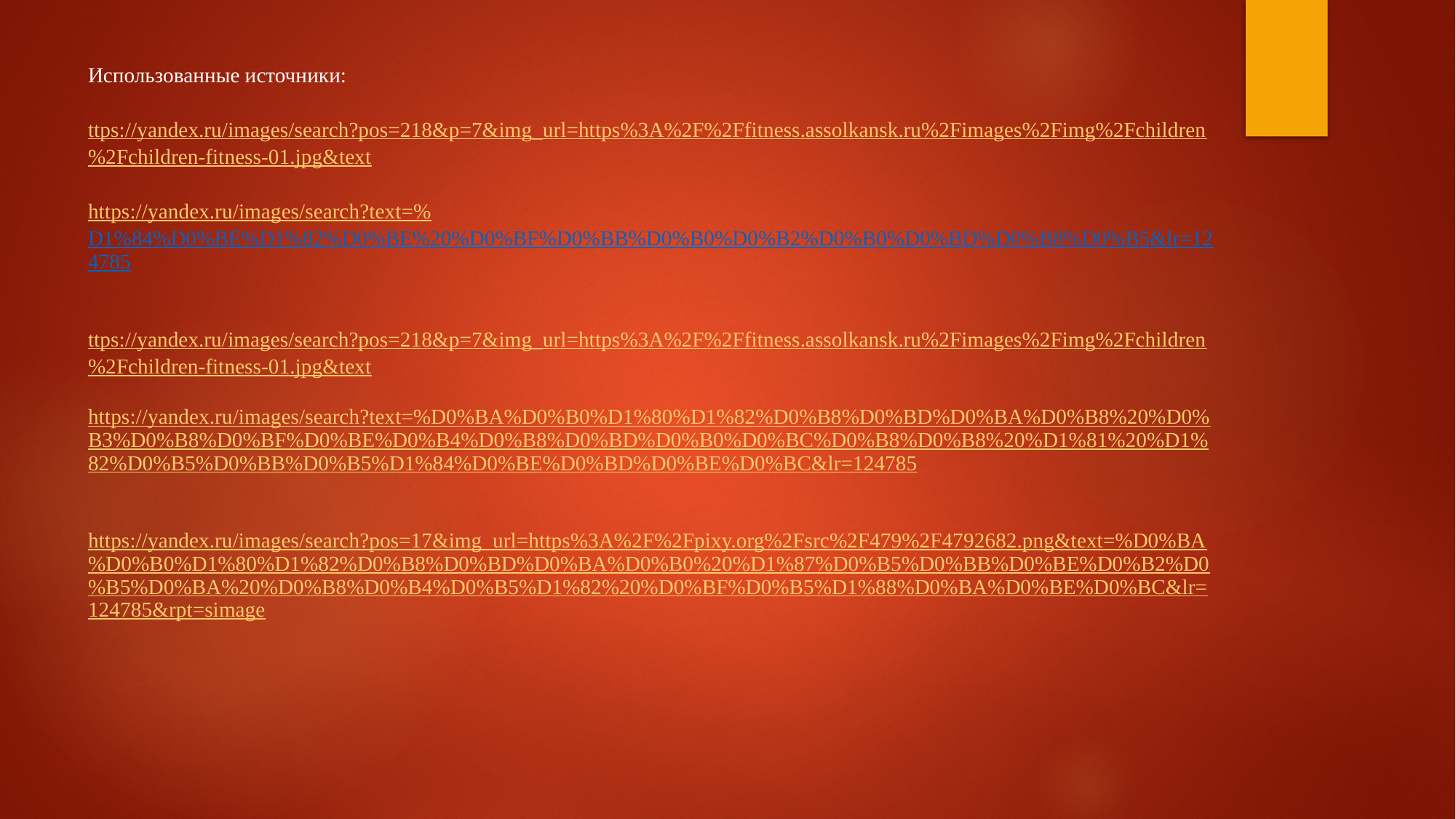

# Использованные источники: ttps://yandex.ru/images/search?pos=218&p=7&img_url=https%3A%2F%2Ffitness.assolkansk.ru%2Fimages%2Fimg%2Fchildren%2Fchildren-fitness-01.jpg&text https://yandex.ru/images/search?text=%D1%84%D0%BE%D1%82%D0%BE%20%D0%BF%D0%BB%D0%B0%D0%B2%D0%B0%D0%BD%D0%B8%D0%B5&lr=124785 ttps://yandex.ru/images/search?pos=218&p=7&img_url=https%3A%2F%2Ffitness.assolkansk.ru%2Fimages%2Fimg%2Fchildren%2Fchildren-fitness-01.jpg&text https://yandex.ru/images/search?text=%D0%BA%D0%B0%D1%80%D1%82%D0%B8%D0%BD%D0%BA%D0%B8%20%D0%B3%D0%B8%D0%BF%D0%BE%D0%B4%D0%B8%D0%BD%D0%B0%D0%BC%D0%B8%D0%B8%20%D1%81%20%D1%82%D0%B5%D0%BB%D0%B5%D1%84%D0%BE%D0%BD%D0%BE%D0%BC&lr=124785 https://yandex.ru/images/search?pos=17&img_url=https%3A%2F%2Fpixy.org%2Fsrc%2F479%2F4792682.png&text=%D0%BA%D0%B0%D1%80%D1%82%D0%B8%D0%BD%D0%BA%D0%B0%20%D1%87%D0%B5%D0%BB%D0%BE%D0%B2%D0%B5%D0%BA%20%D0%B8%D0%B4%D0%B5%D1%82%20%D0%BF%D0%B5%D1%88%D0%BA%D0%BE%D0%BC&lr=124785&rpt=simage